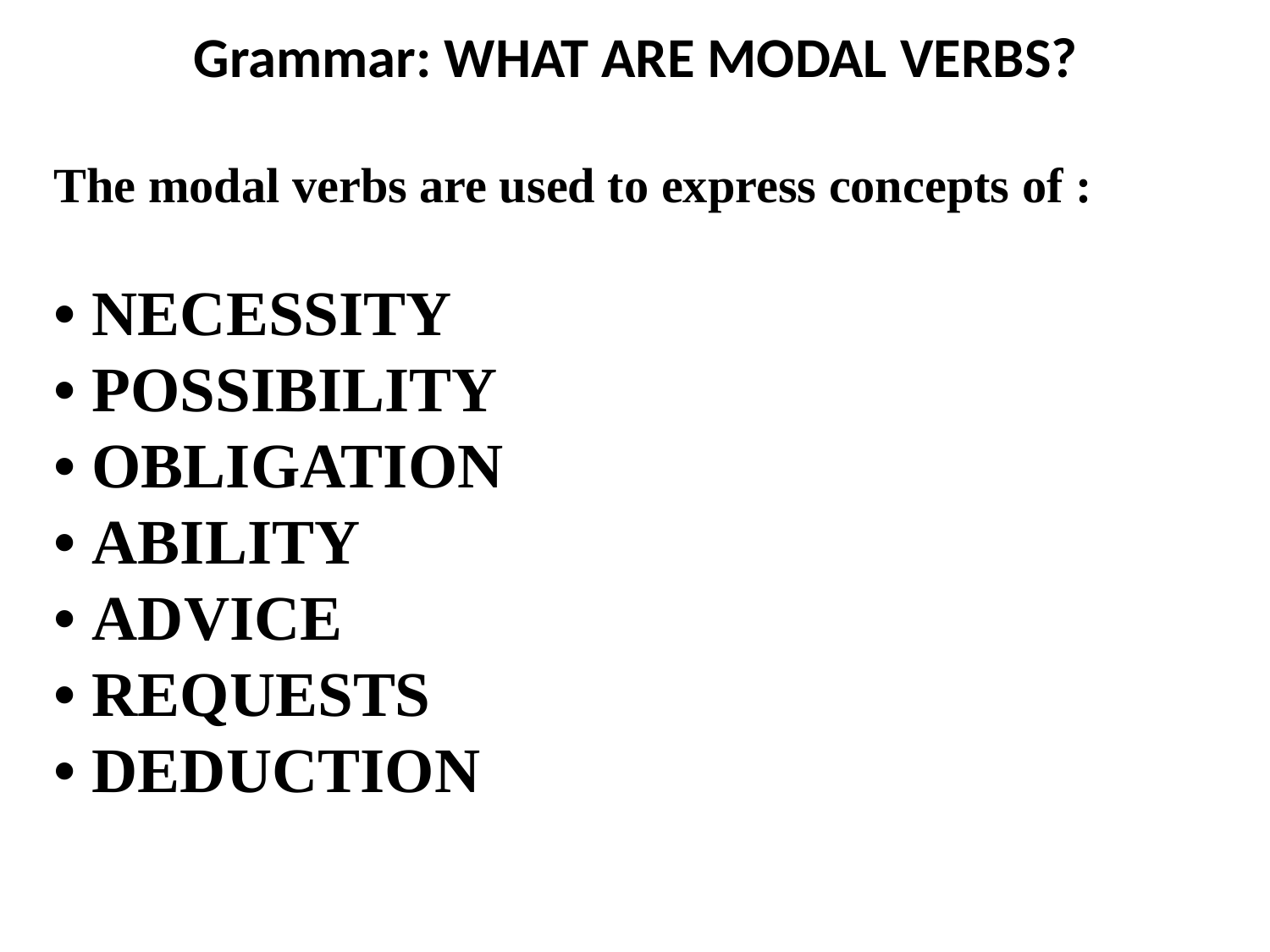

Grammar: WHAT ARE MODAL VERBS?
The modal verbs are used to express concepts of :

• NECESSITY
• POSSIBILITY
• OBLIGATION
• ABILITY
• ADVICE
• REQUESTS
• DEDUCTION